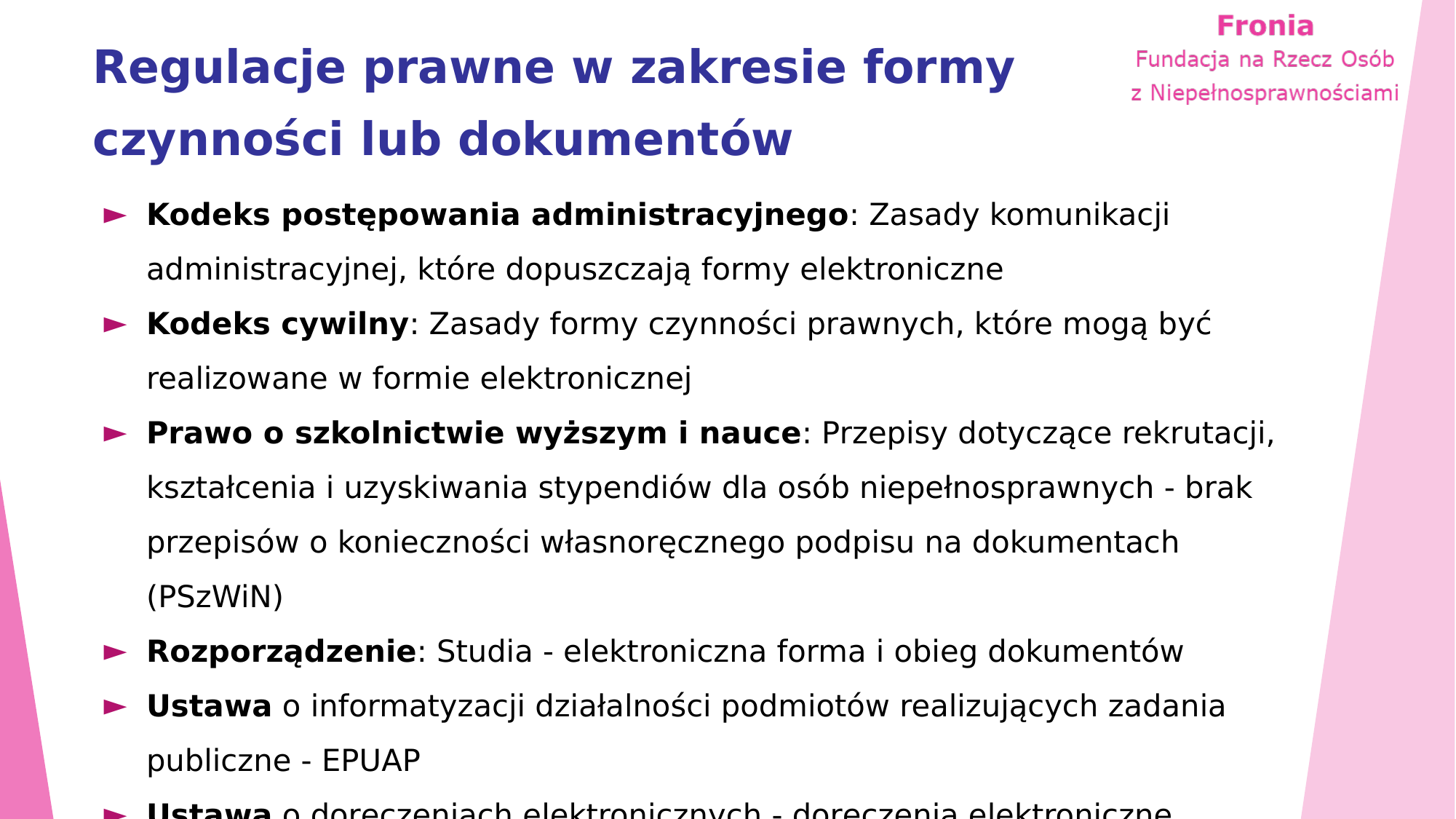

# Regulacje prawne w zakresie formy czynności lub dokumentów
Kodeks postępowania administracyjnego: Zasady komunikacji administracyjnej, które dopuszczają formy elektroniczne
Kodeks cywilny: Zasady formy czynności prawnych, które mogą być realizowane w formie elektronicznej
Prawo o szkolnictwie wyższym i nauce: Przepisy dotyczące rekrutacji, kształcenia i uzyskiwania stypendiów dla osób niepełnosprawnych - brak przepisów o konieczności własnoręcznego podpisu na dokumentach (PSzWiN)
Rozporządzenie: Studia - elektroniczna forma i obieg dokumentów
Ustawa o informatyzacji działalności podmiotów realizujących zadania publiczne - EPUAP
Ustawa o doręczeniach elektronicznych - doręczenia elektroniczne